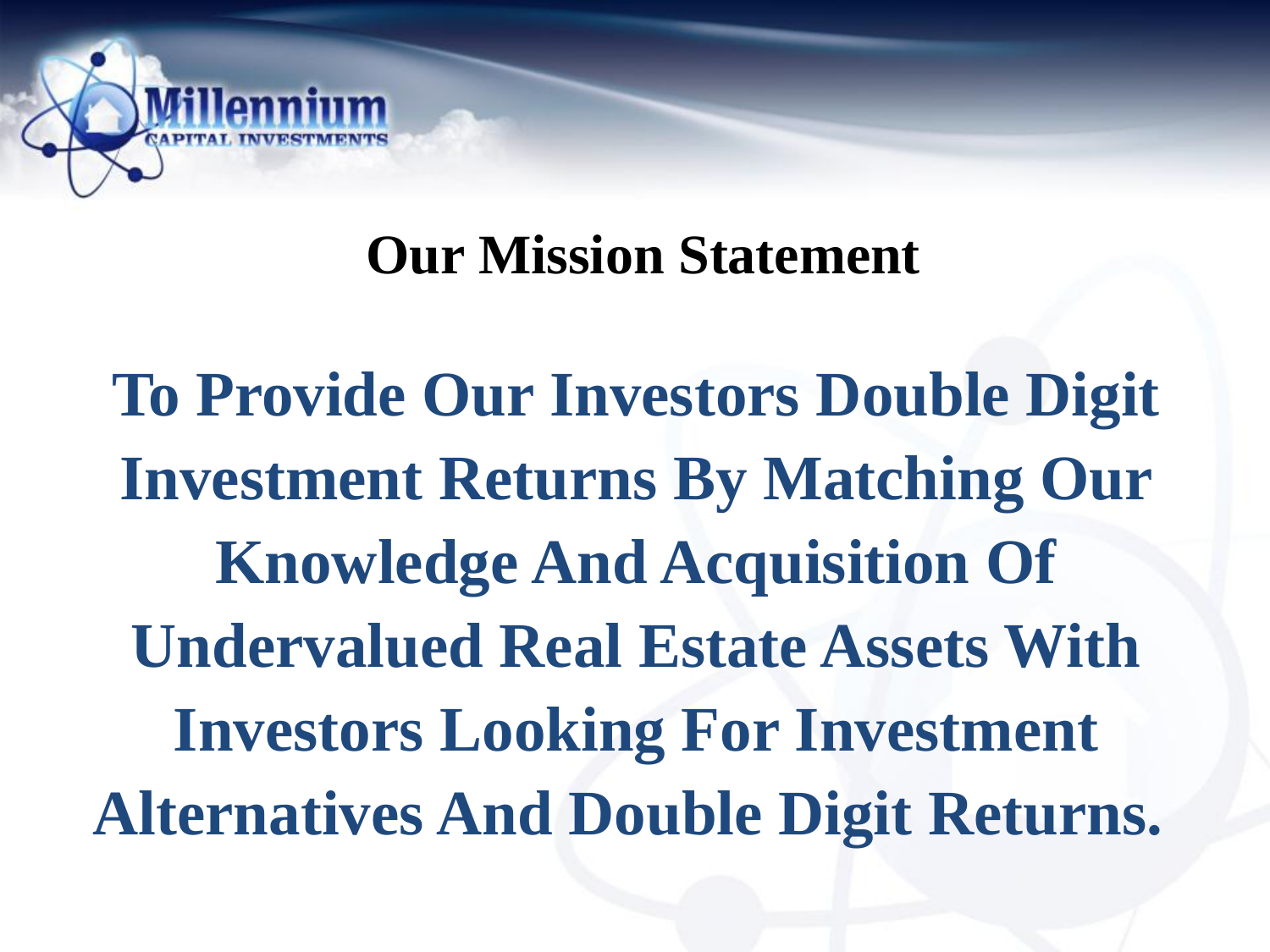

# Our Mission Statement
To Provide Our Investors Double Digit Investment Returns By Matching Our Knowledge And Acquisition Of Undervalued Real Estate Assets With Investors Looking For Investment Alternatives And Double Digit Returns.